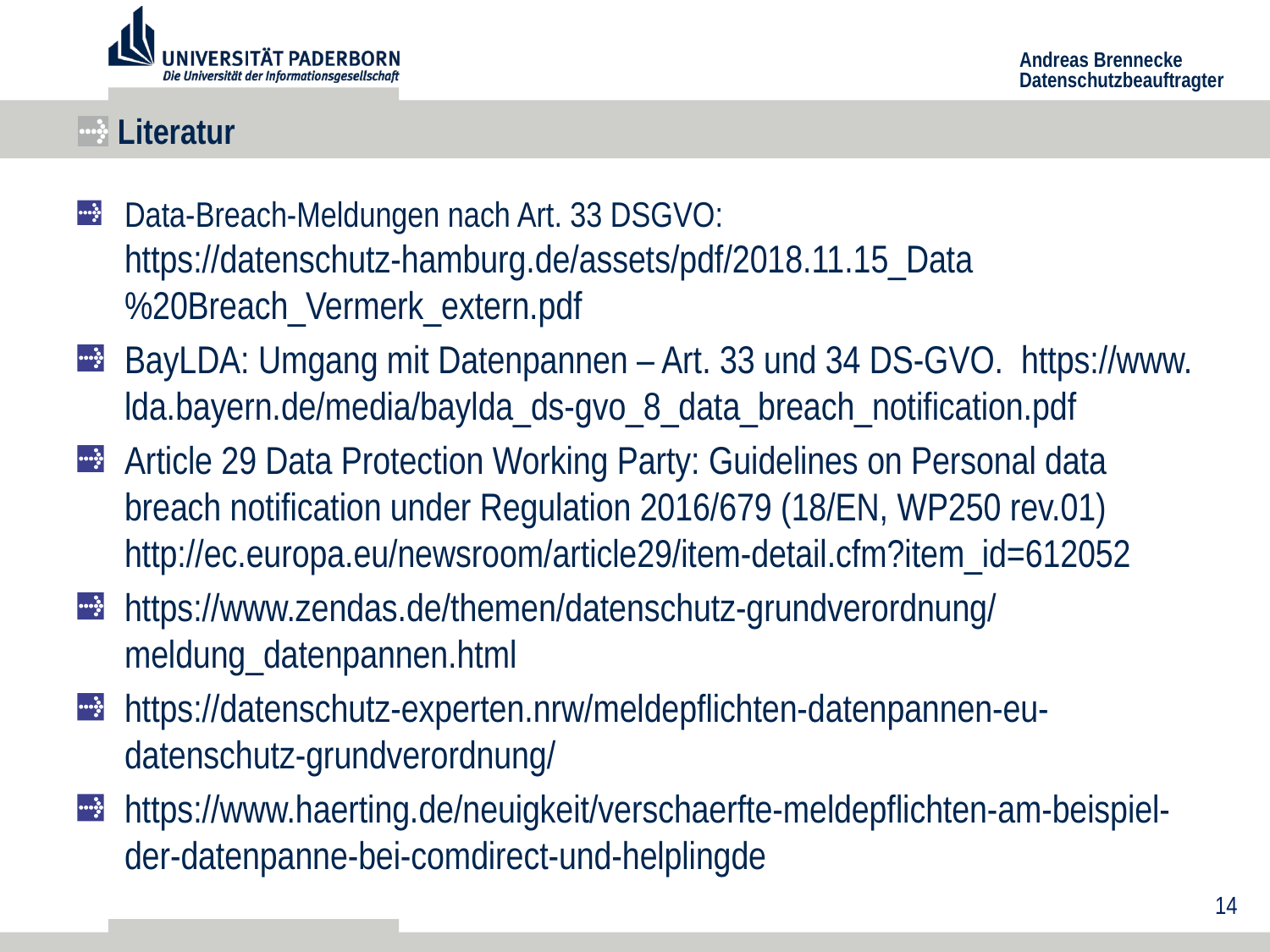

# Literatur
Data-Breach-Meldungen nach Art. 33 DSGVO: https://datenschutz-hamburg.de/assets/pdf/2018.11.15_Data%20Breach_Vermerk_extern.pdf
BayLDA: Umgang mit Datenpannen – Art. 33 und 34 DS-GVO.  https://www. lda.bayern.de/media/baylda_ds-gvo_8_data_breach_notification.pdf
Article 29 Data Protection Working Party: Guidelines on Personal data breach notification under Regulation 2016/679 (18/EN, WP250 rev.01) http://ec.europa.eu/newsroom/article29/item-detail.cfm?item_id=612052
https://www.zendas.de/themen/datenschutz-grundverordnung/meldung_datenpannen.html
https://datenschutz-experten.nrw/meldepflichten-datenpannen-eu-datenschutz-grundverordnung/
https://www.haerting.de/neuigkeit/verschaerfte-meldepflichten-am-beispiel-der-datenpanne-bei-comdirect-und-helplingde
14